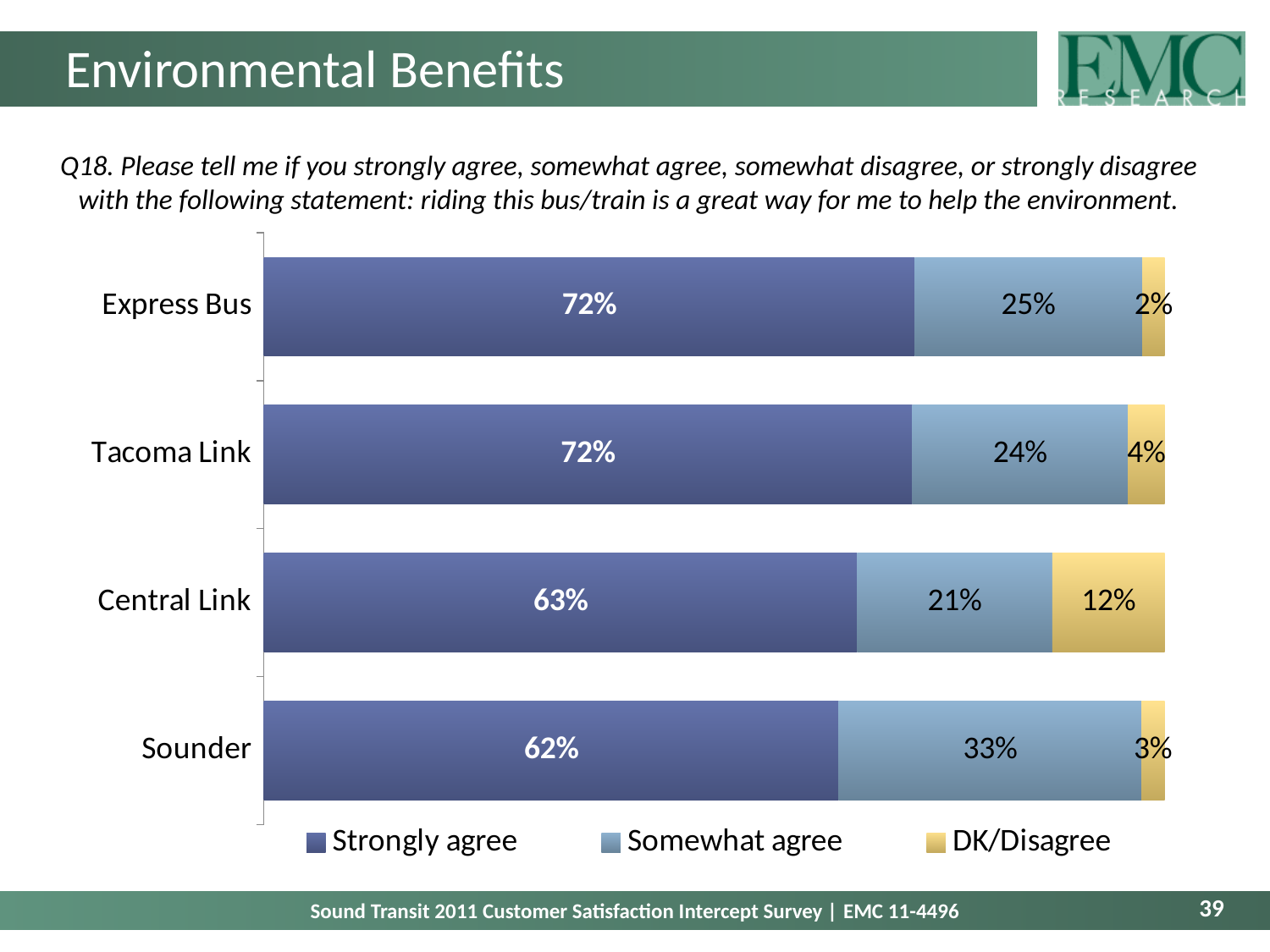

# Environmental Benefits
Q18. Please tell me if you strongly agree, somewhat agree, somewhat disagree, or strongly disagree with the following statement: riding this bus/train is a great way for me to help the environment.

### Chart

| Category | Strongly agree | Somewhat agree | DK/Disagree |
|---|---|---|---|
| Express Bus | 0.7153465346534602 | 0.2499999999999983 | 0.02475247524752462 |
| Tacoma Link | 0.7198063632730566 | 0.23932191687311158 | 0.04087171985383185 |
| Central Link | 0.6250449173928319 | 0.20538784127009987 | 0.11858497962383696 |
| Sounder | 0.620810250020451 | 0.32664396286005387 | 0.025275551772692917 |